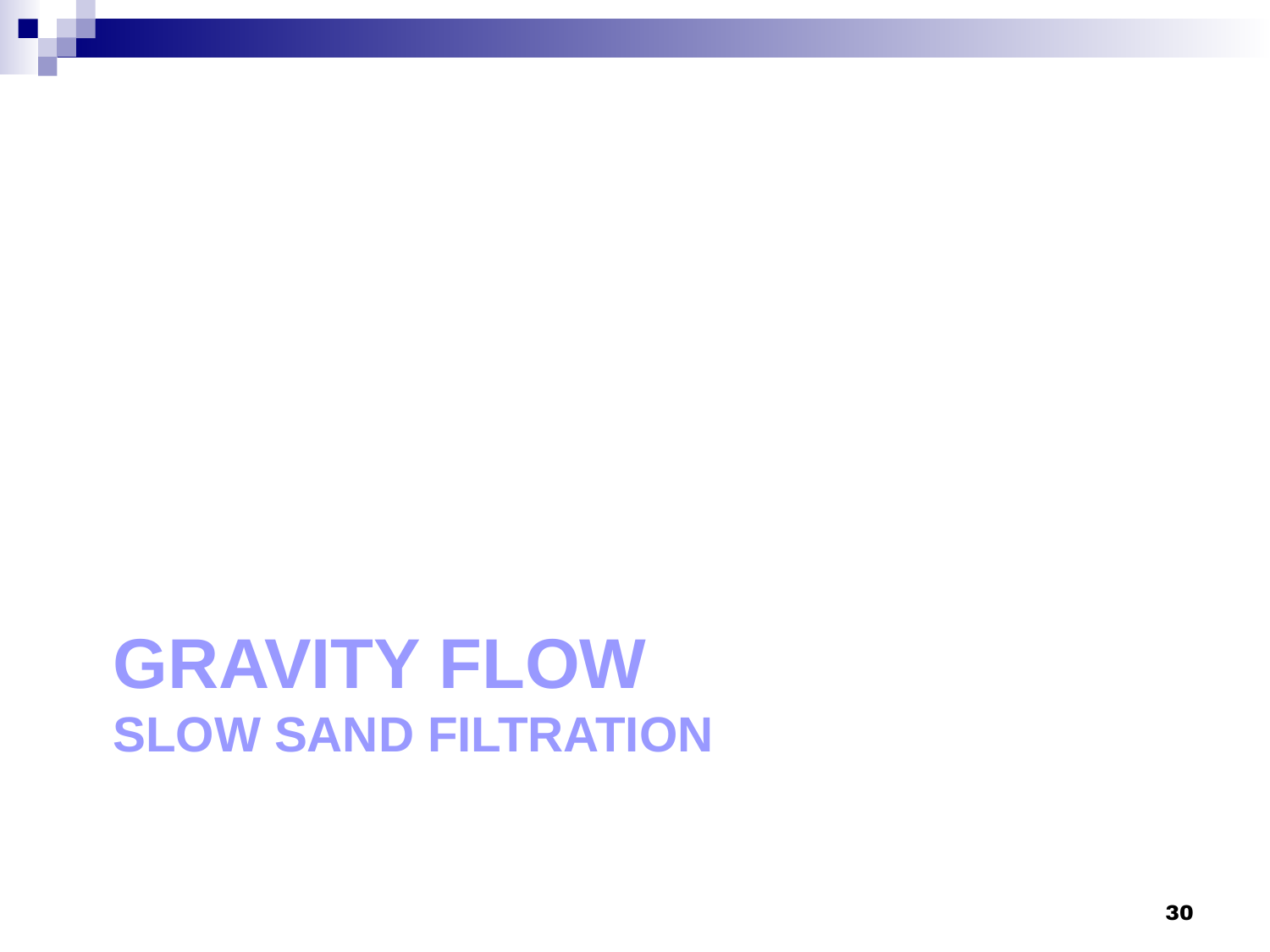

# GRAVITY FLOW SLOW SAND FILTRATION
30